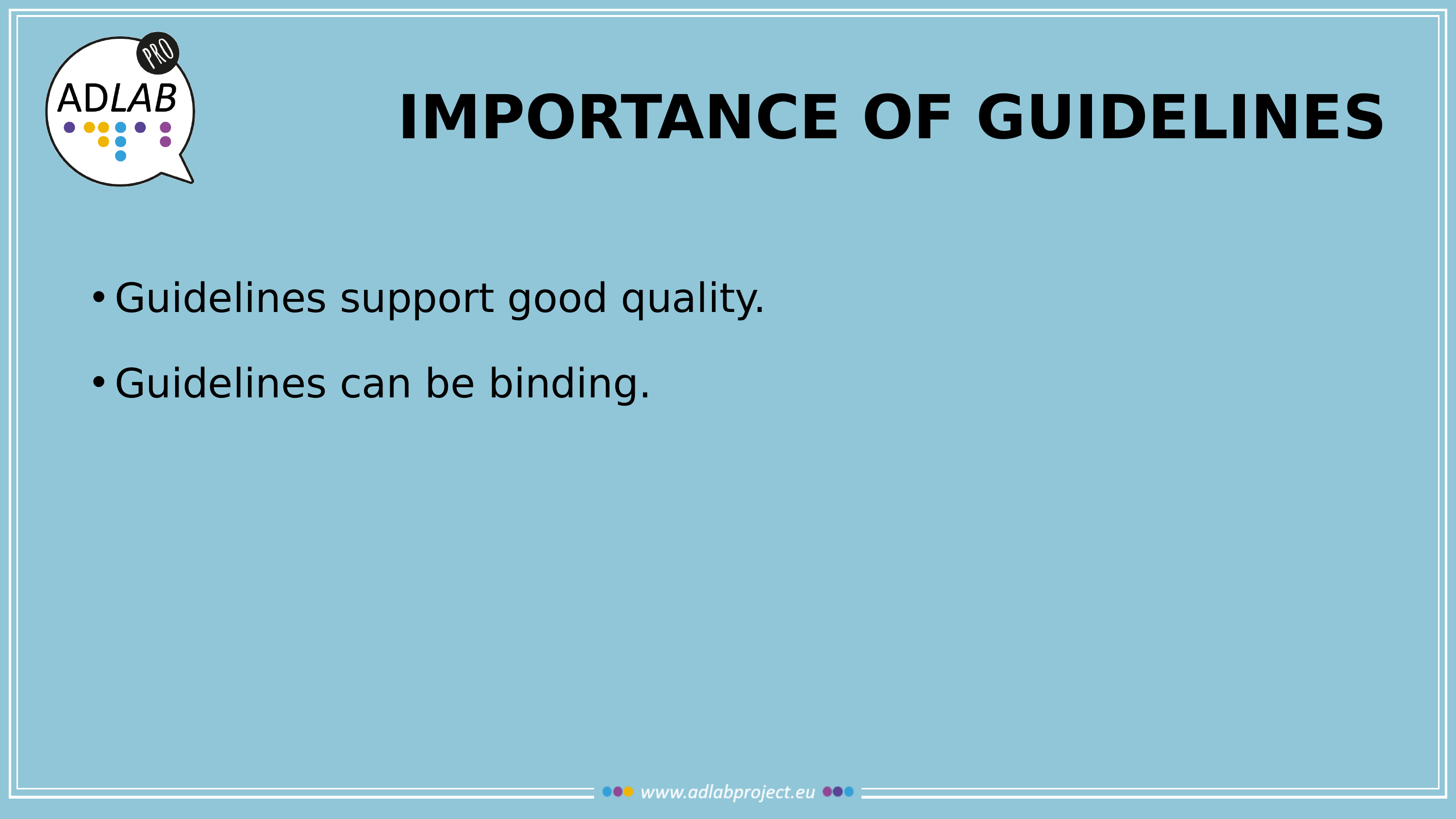

# IMPORTANCE OF GUIDELINES
Guidelines support good quality.
Guidelines can be binding.